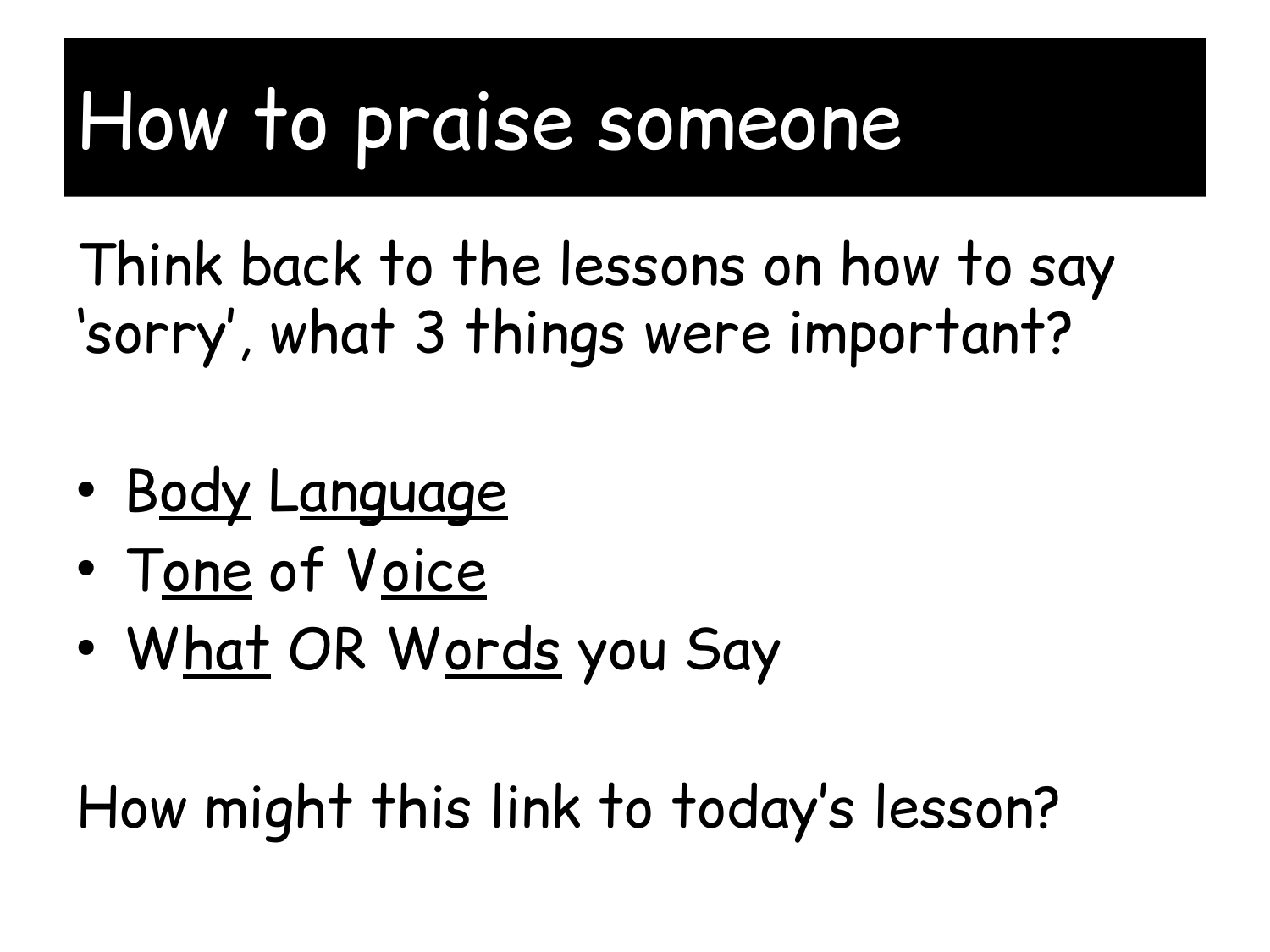

# How to praise someone
Think back to the lessons on how to say ‘sorry’, what 3 things were important?

Body Language
Tone of Voice
What OR Words you Say

How might this link to today’s lesson?